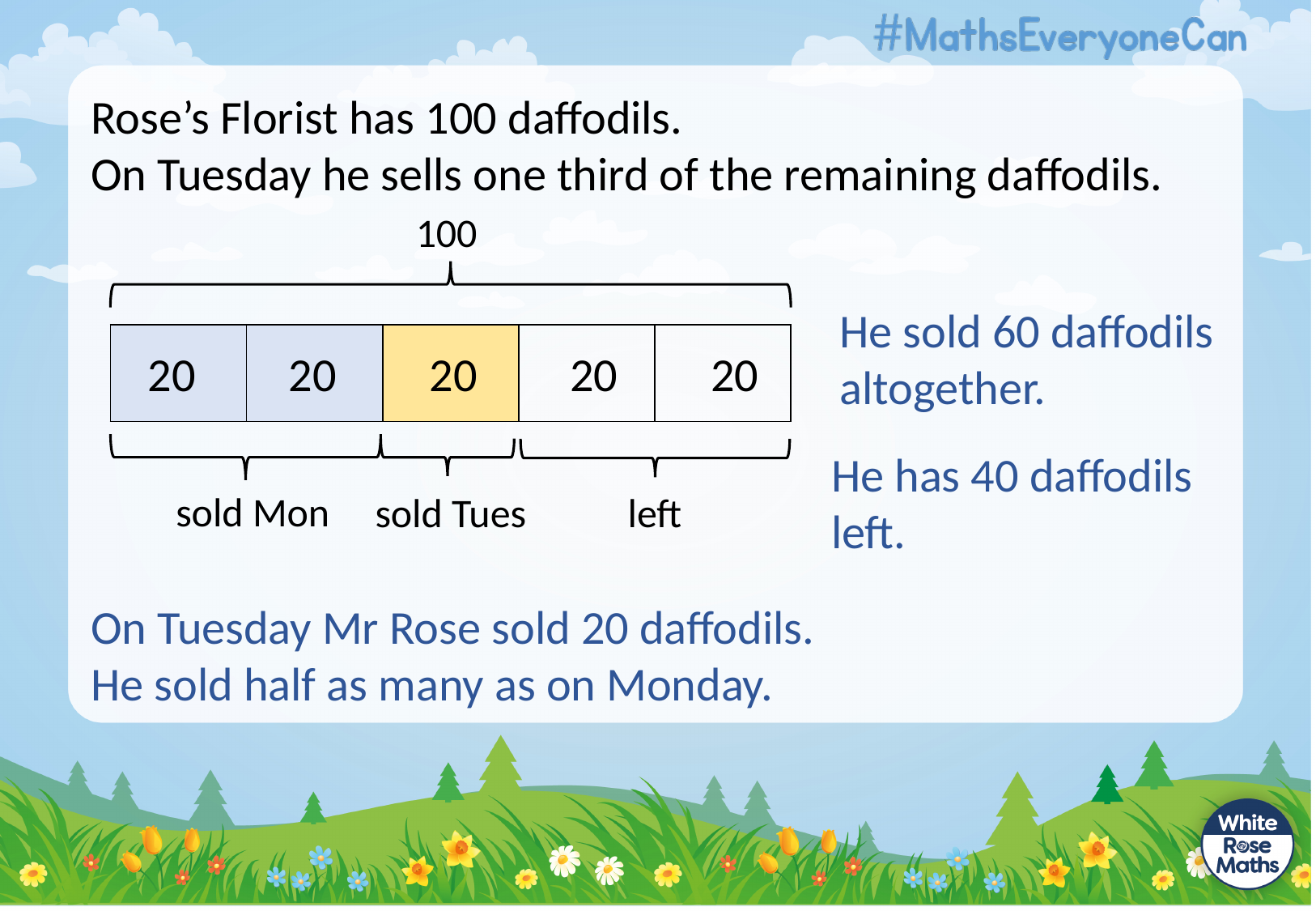

Rose’s Florist has 100 daffodils.
On Tuesday he sells one third of the remaining daffodils.

On Tuesday Mr Rose sold 20 daffodils.
He sold half as many as on Monday.

100
He sold 60 daffodils
altogether.

|  |  |  |  |  |
| --- | --- | --- | --- | --- |

20
20
20
20
20

He has 40 daffodils left.
sold Mon
sold Tues
left